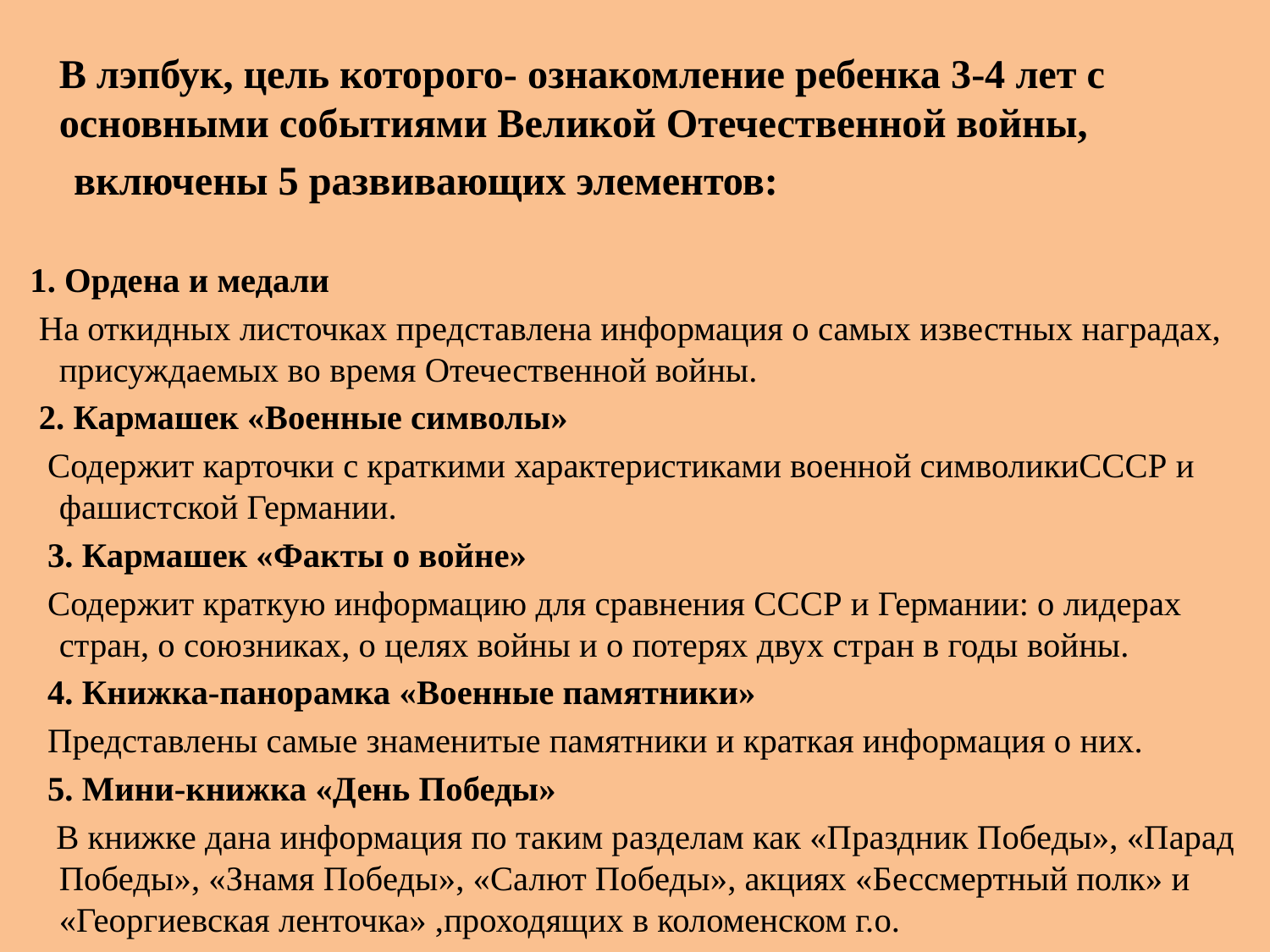

В лэпбук, цель которого- ознакомление ребенка 3-4 лет с основными событиями Великой Отечественной войны,
      включены 5 развивающих элементов:

  1. Ордена и медали
   На откидных листочках представлена информация о самых известных наградах, присуждаемых во время Отечественной войны.
   2. Кармашек «Военные символы»
    Содержит карточки с краткими характеристиками военной символикиСССР и фашистской Германии.
    3. Кармашек «Факты о войне»
    Содержит краткую информацию для сравнения СССР и Германии: о лидерах стран, о союзниках, о целях войны и о потерях двух стран в годы войны.
    4. Книжка-панорамка «Военные памятники»
    Представлены самые знаменитые памятники и краткая информация о них.
    5. Мини-книжка «День Победы»
     В книжке дана информация по таким разделам как «Праздник Победы», «Парад Победы», «Знамя Победы», «Салют Победы», акциях «Бессмертный полк» и «Георгиевская ленточка» ,проходящих в коломенском г.о.